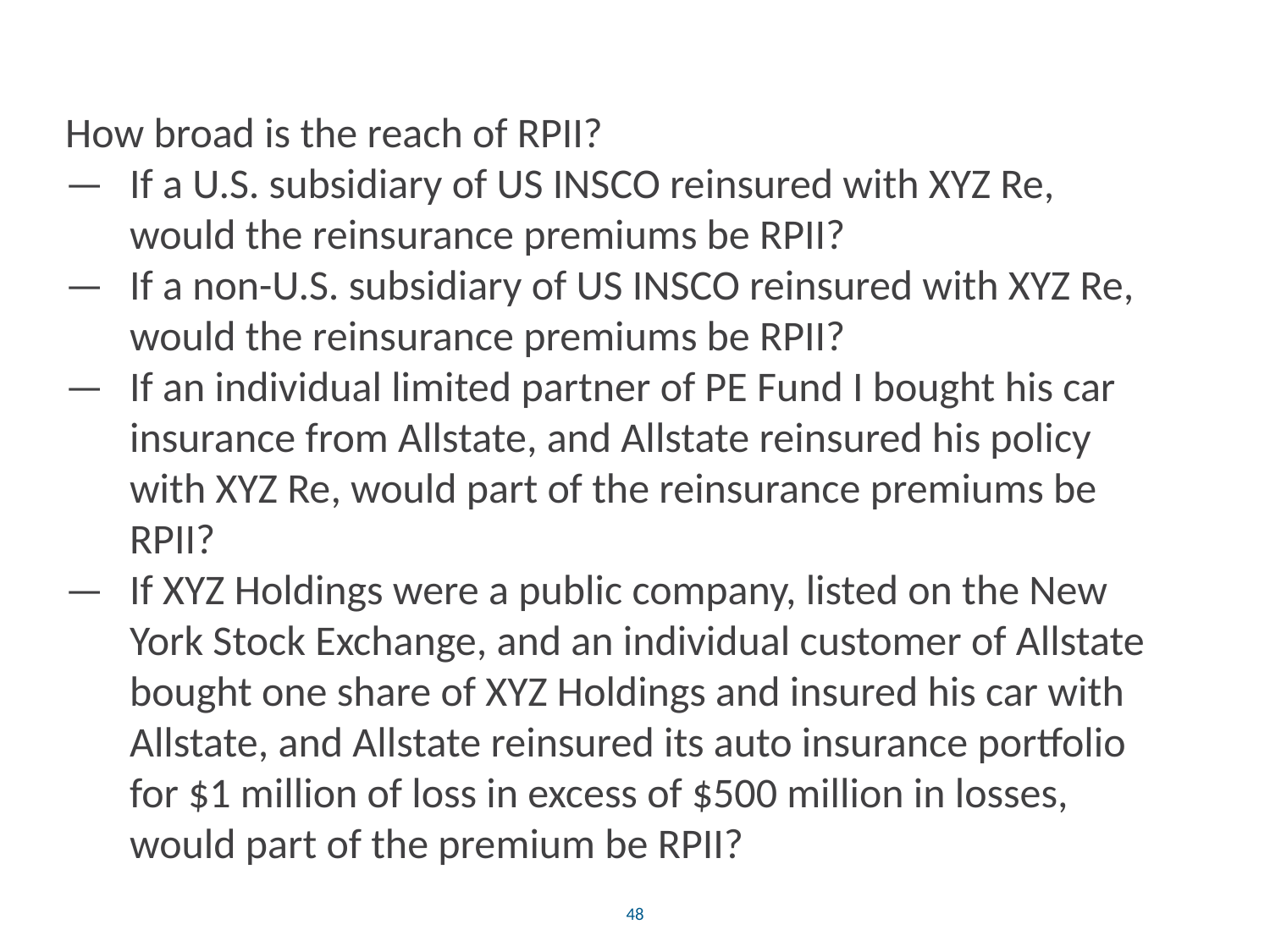

How broad is the reach of RPII?
—	If a U.S. subsidiary of US INSCO reinsured with XYZ Re, would the reinsurance premiums be RPII?
—	If a non-U.S. subsidiary of US INSCO reinsured with XYZ Re, would the reinsurance premiums be RPII?
—	If an individual limited partner of PE Fund I bought his car insurance from Allstate, and Allstate reinsured his policy with XYZ Re, would part of the reinsurance premiums be RPII?
—	If XYZ Holdings were a public company, listed on the New York Stock Exchange, and an individual customer of Allstate bought one share of XYZ Holdings and insured his car with Allstate, and Allstate reinsured its auto insurance portfolio for $1 million of loss in excess of $500 million in losses, would part of the premium be RPII?
48